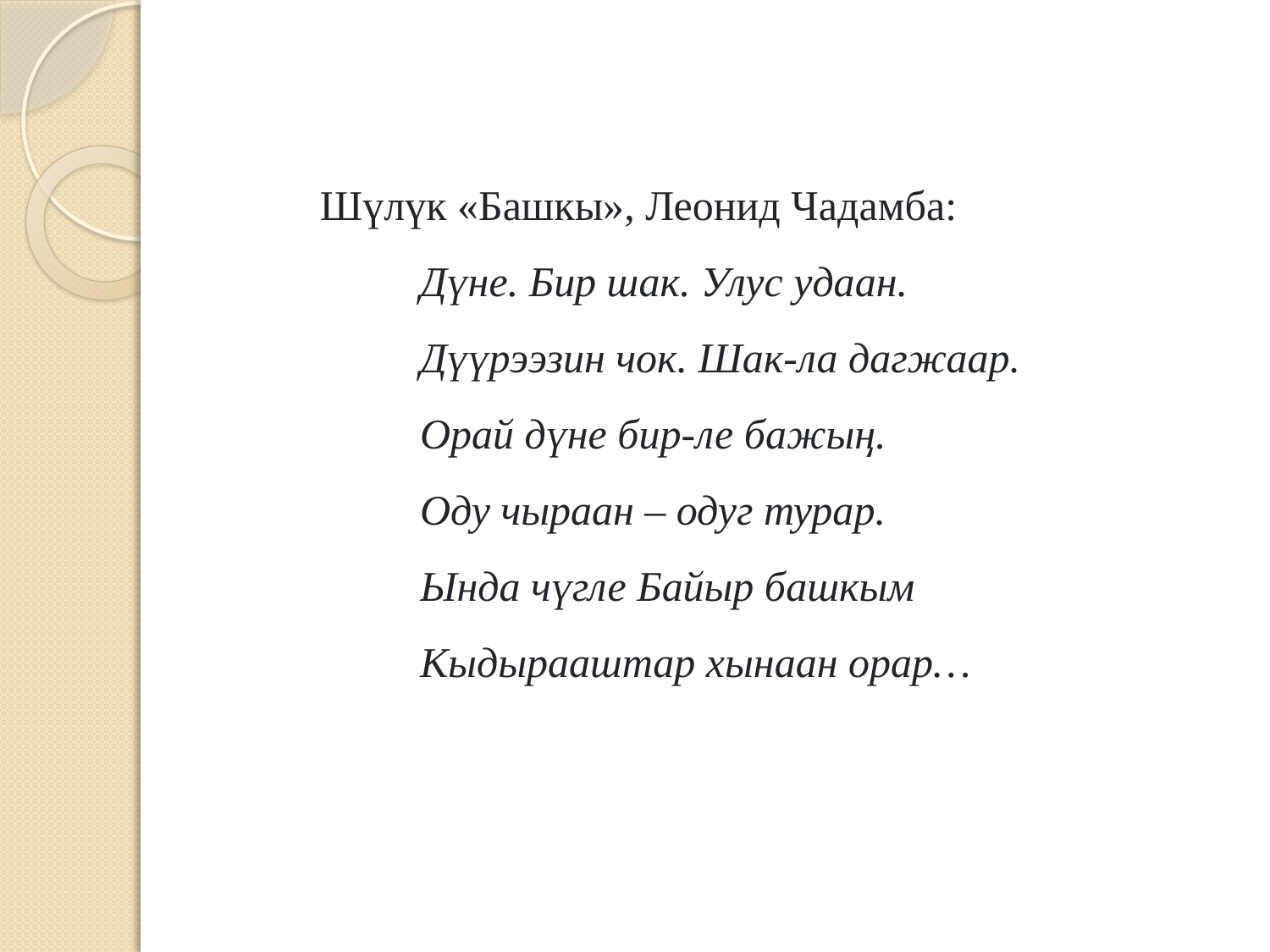

Шүлүк «Башкы», Леонид Чадамба:
Дүне. Бир шак. Улус удаан.
Дүүрээзин чок. Шак-ла дагжаар.
Орай дүне бир-ле бажың.
Оду чыраан – одуг турар.
Ында чүгле Байыр башкым
Кыдырааштар хынаан орар…